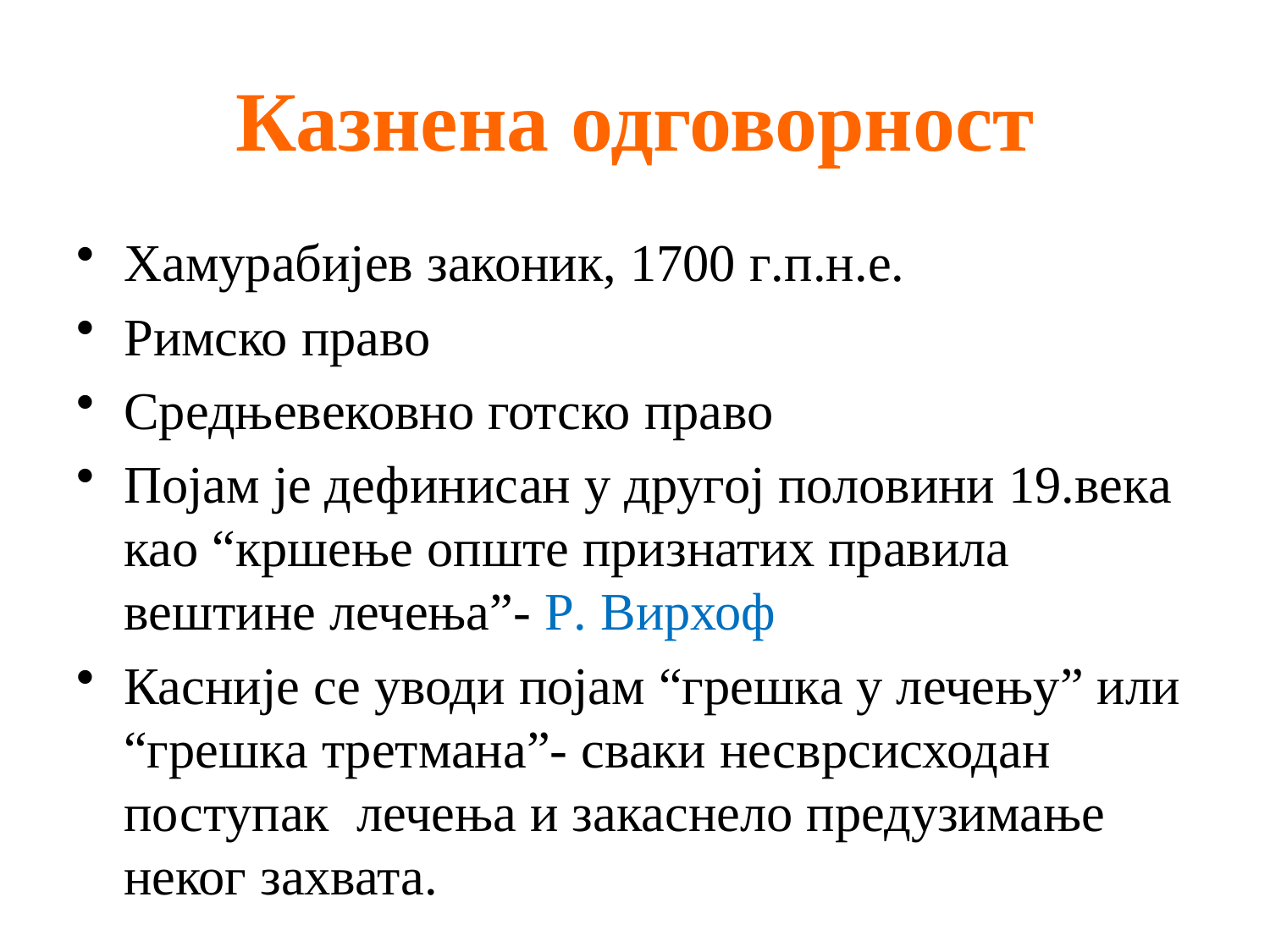

Казнена одговорност
Хамурабијев законик, 1700 г.п.н.е.
Римско право
Средњевековно готско право
Појам је дефинисан у другој половини 19.века као “кршење опште признатих правила вештине лечења”- Р. Вирхоф
Касније се уводи појам “грешка у лечењу” или “грешка третмана”- сваки несврсисходан поступак  лечења и закаснело предузимање неког захвата.